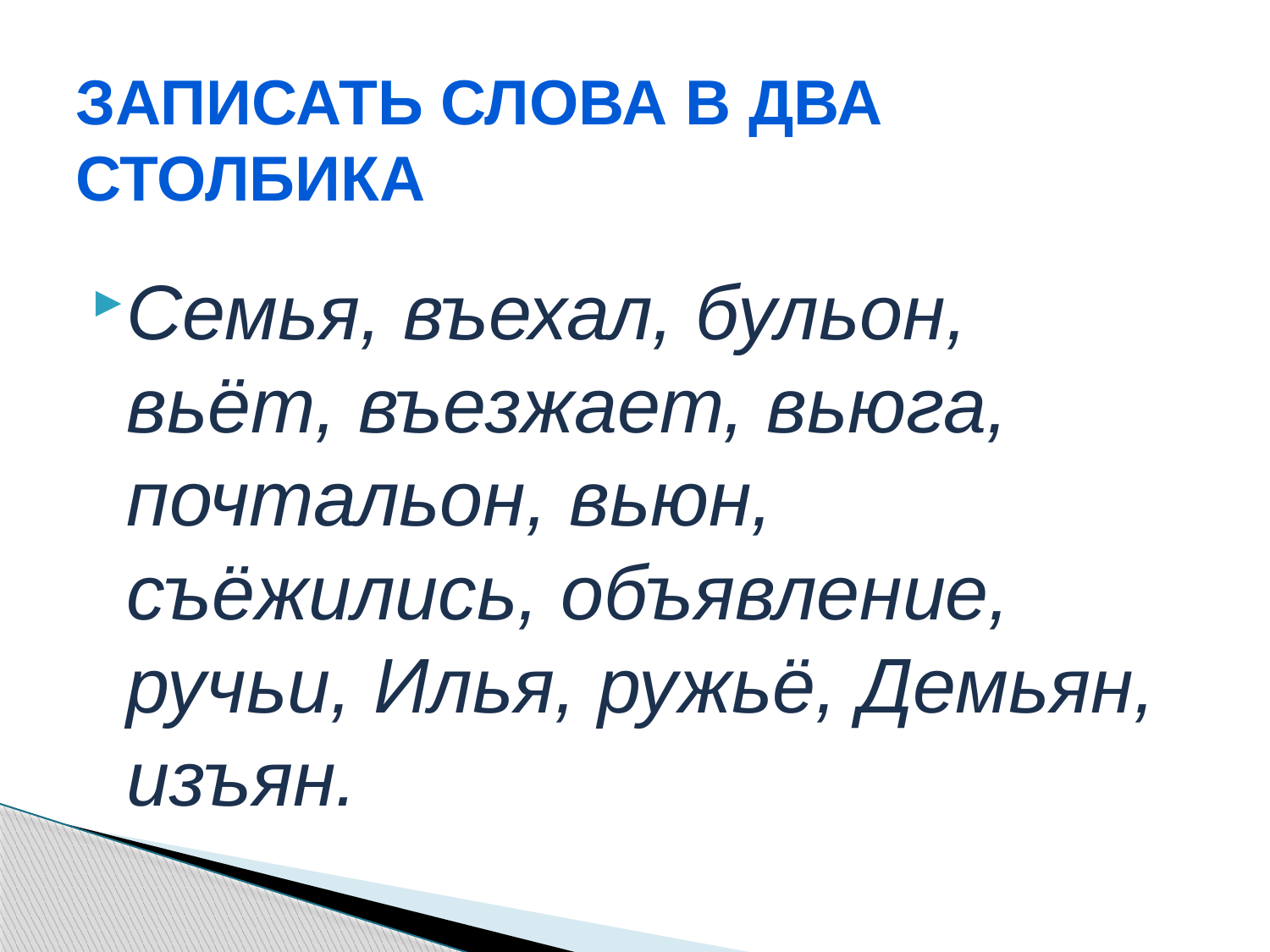

# Записать слова в два столбика
Семья, въехал, бульон, вьёт, въезжает, вьюга, почтальон, вьюн, съёжились, объявление, ручьи, Илья, ружьё, Демьян, изъян.